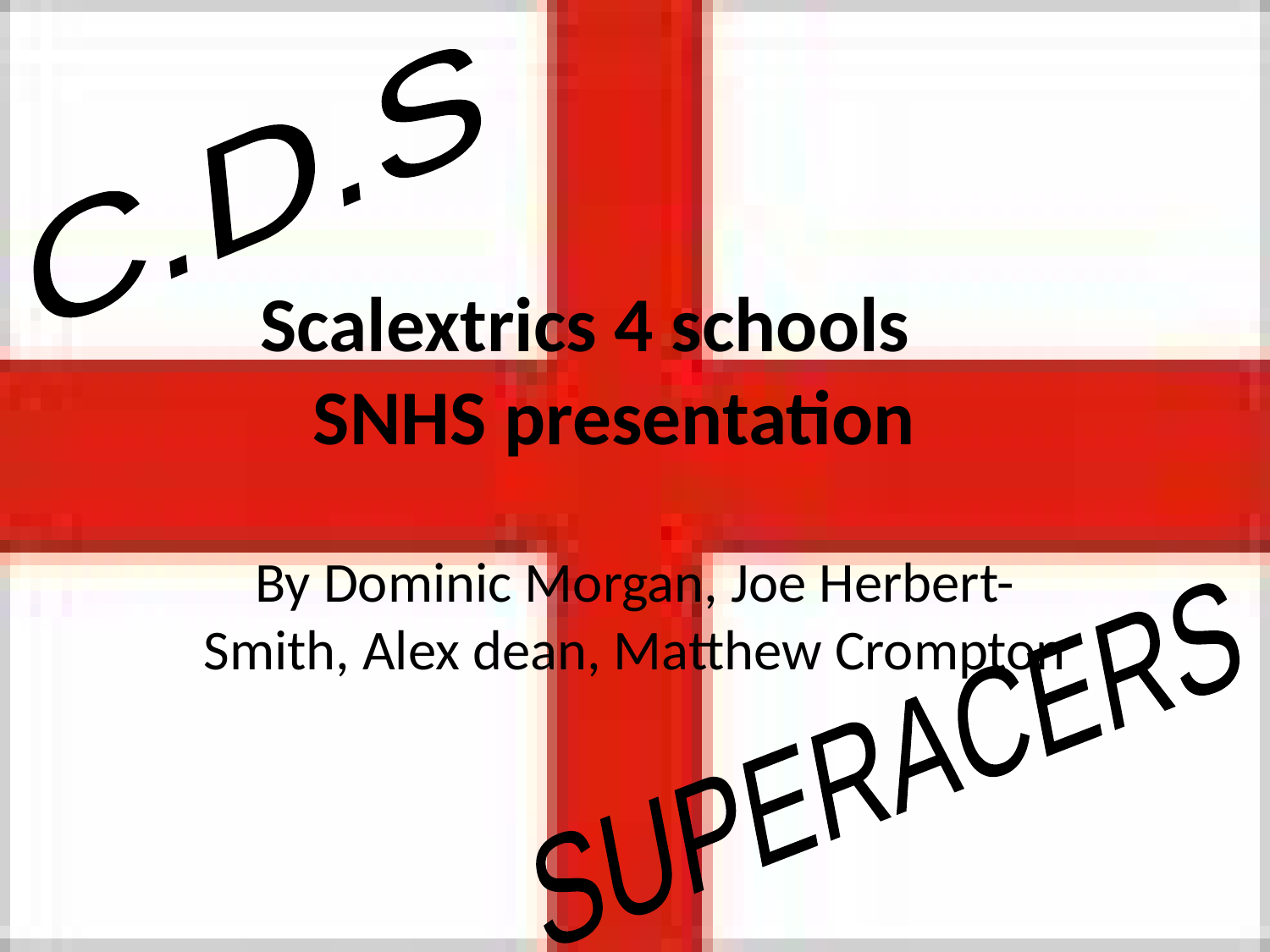

C.D.S
Scalextrics 4 schools
   SNHS presentation
By Dominic Morgan, Joe Herbert- Smith, Alex dean, Matthew Crompton
SUPERACERS